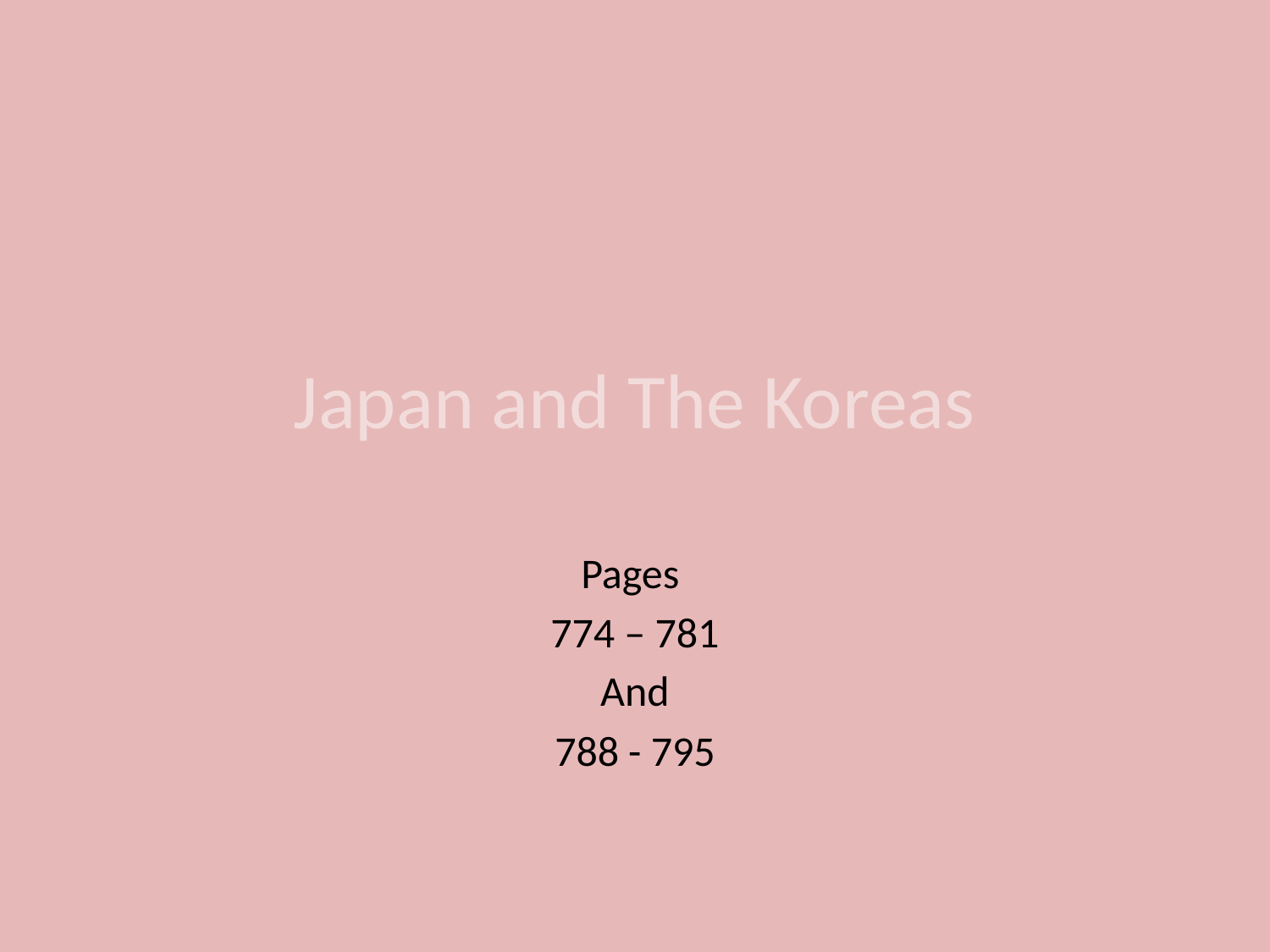

# Japan and The Koreas
Pages
774 – 781
And
788 - 795